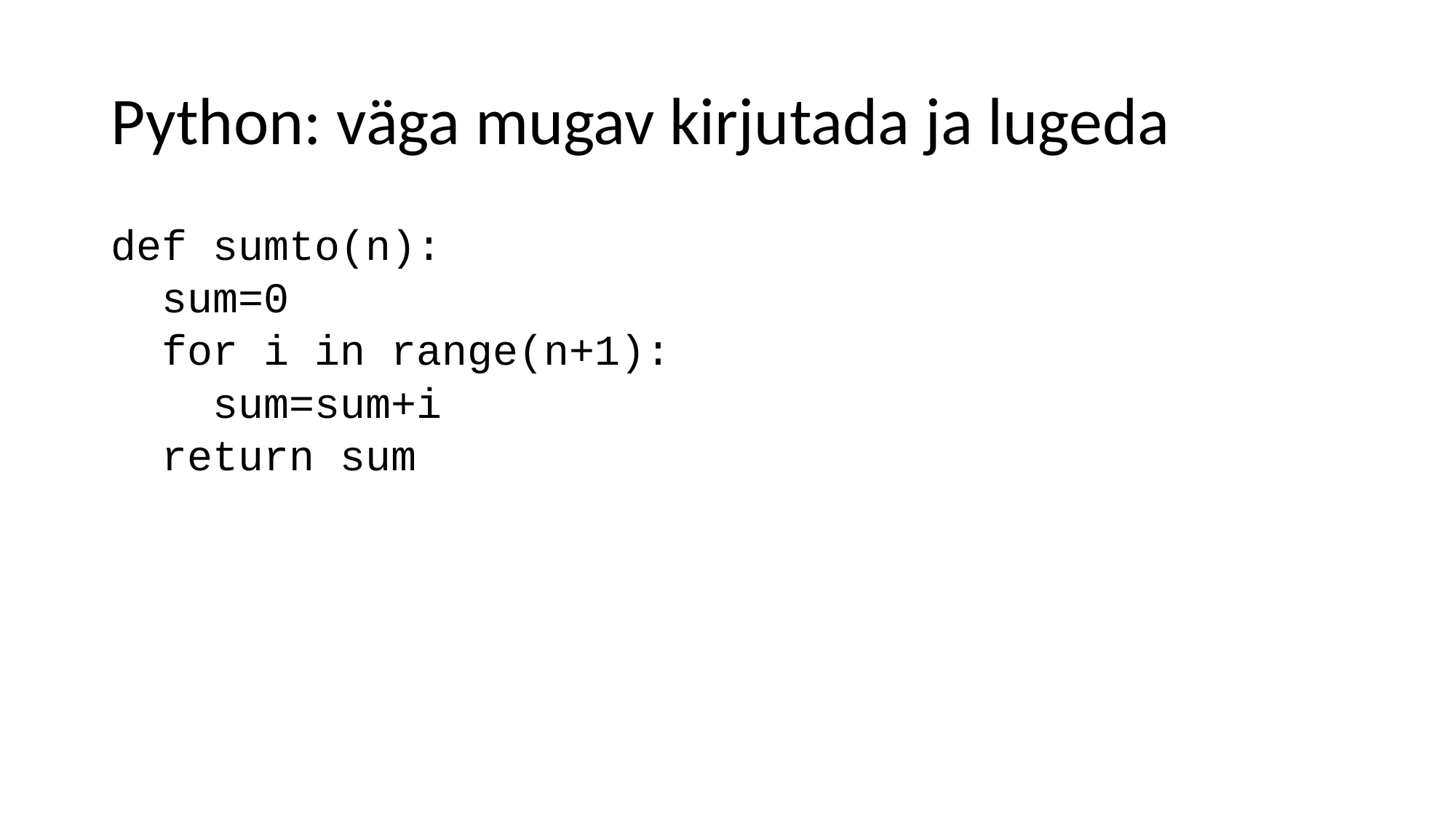

# Python: väga mugav kirjutada ja lugeda
def sumto(n):
  sum=0
  for i in range(n+1):
    sum=sum+i
  return sum